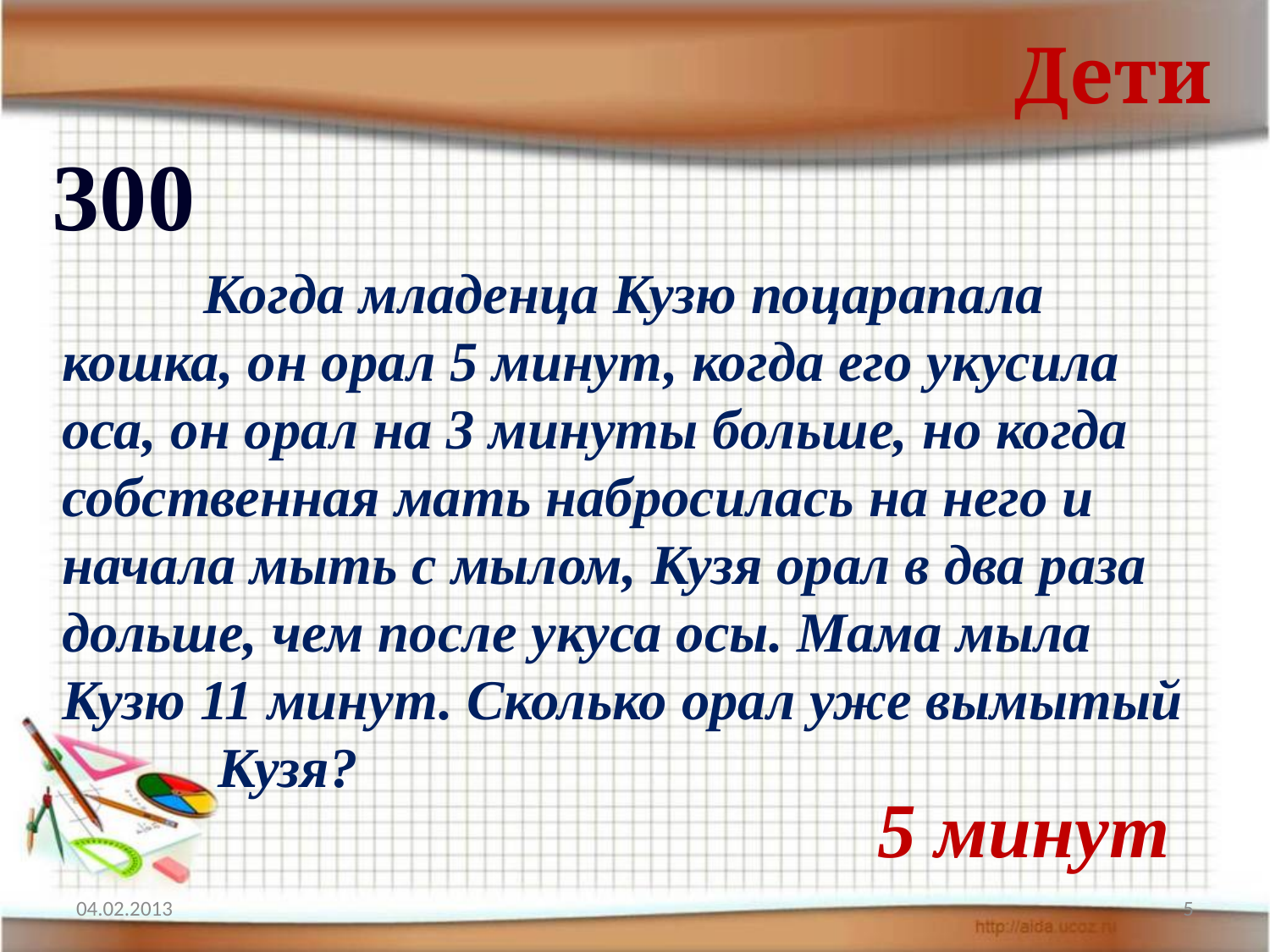

Дети
300
	 Когда младенца Кузю поцарапала кошка, он орал 5 минут, когда его укусила оса, он орал на 3 минуты больше, но когда собственная мать набросилась на него и начала мыть с мылом, Кузя орал в два раза дольше, чем после укуса осы. Мама мыла Кузю 11 минут. Сколько орал уже вымытый
           Кузя?

5 минут
04.02.2013
5